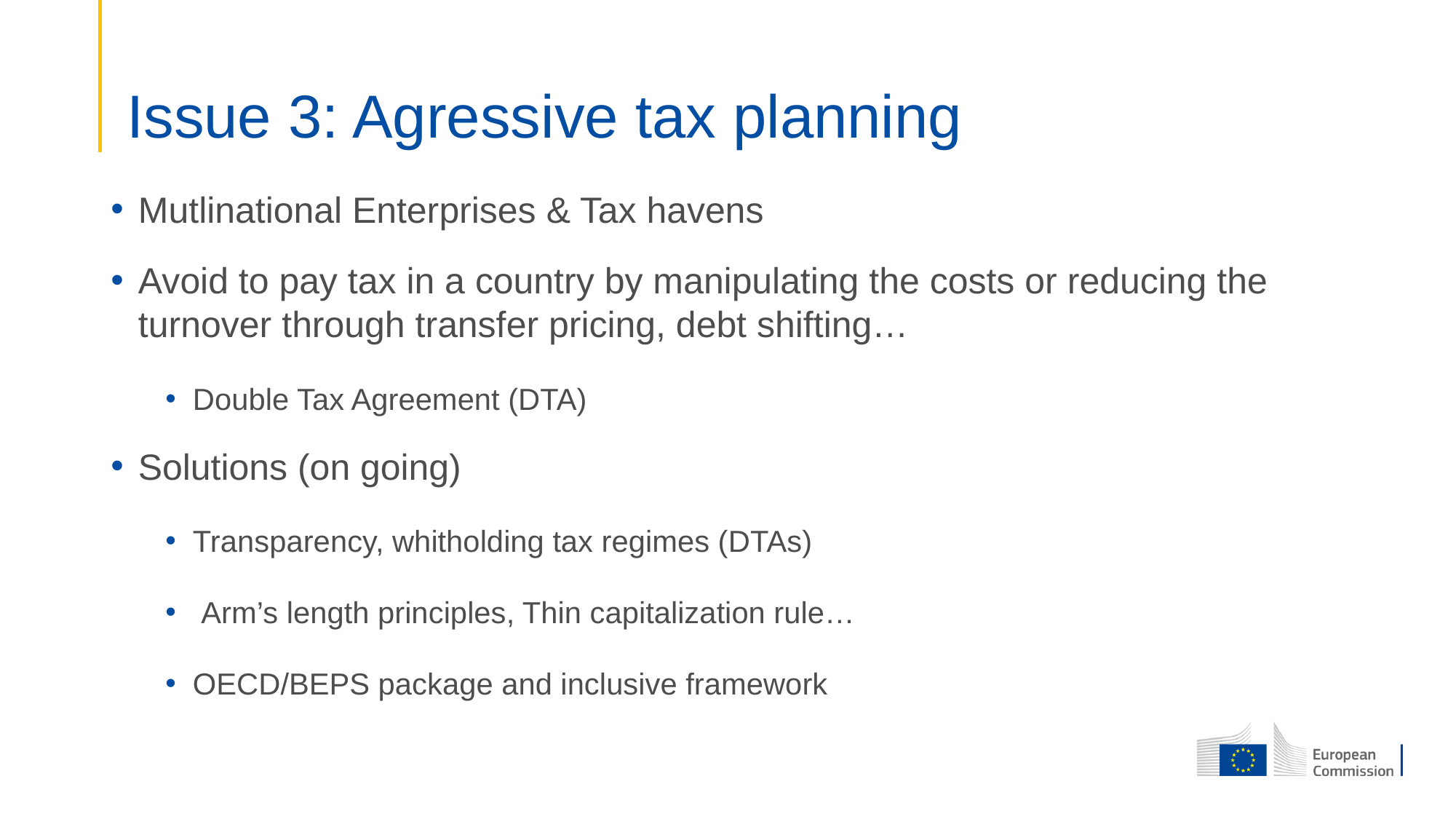

# Issue 3: Agressive tax planning
Mutlinational Enterprises & Tax havens
Avoid to pay tax in a country by manipulating the costs or reducing the turnover through transfer pricing, debt shifting…
Double Tax Agreement (DTA)
Solutions (on going)
Transparency, whitholding tax regimes (DTAs)
 Arm’s length principles, Thin capitalization rule…
OECD/BEPS package and inclusive framework